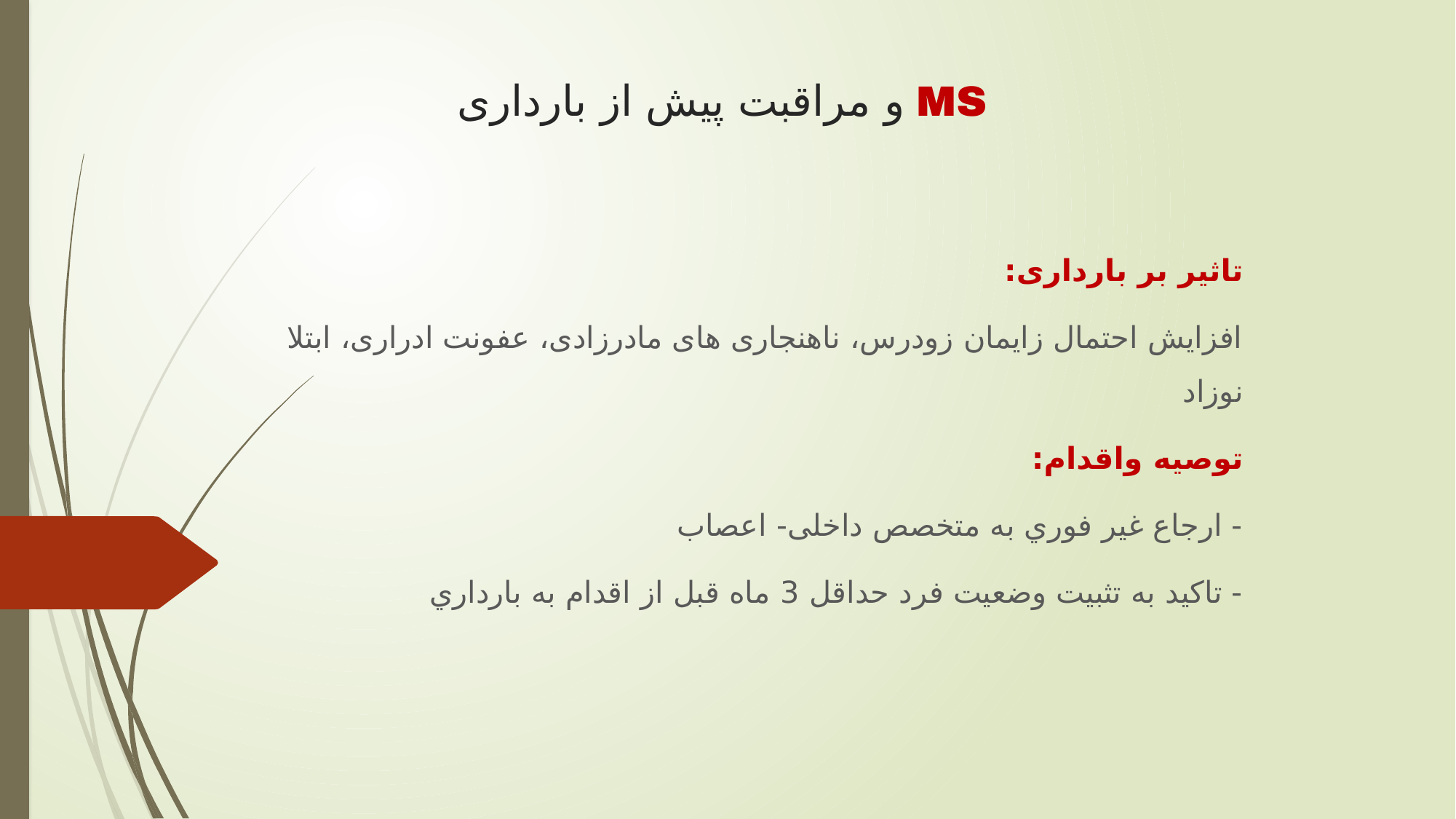

# MS و مراقبت پیش از بارداری
تاثیر بر بارداری:
افزایش احتمال زایمان زودرس، ناهنجاری های مادرزادی، عفونت ادراری، ابتلا نوزاد
توصیه واقدام:
- ارجاع غیر فوري به متخصص داخلی- اعصاب
- تاکید به تثبیت وضعیت فرد حداقل 3 ماه قبل از اقدام به بارداري